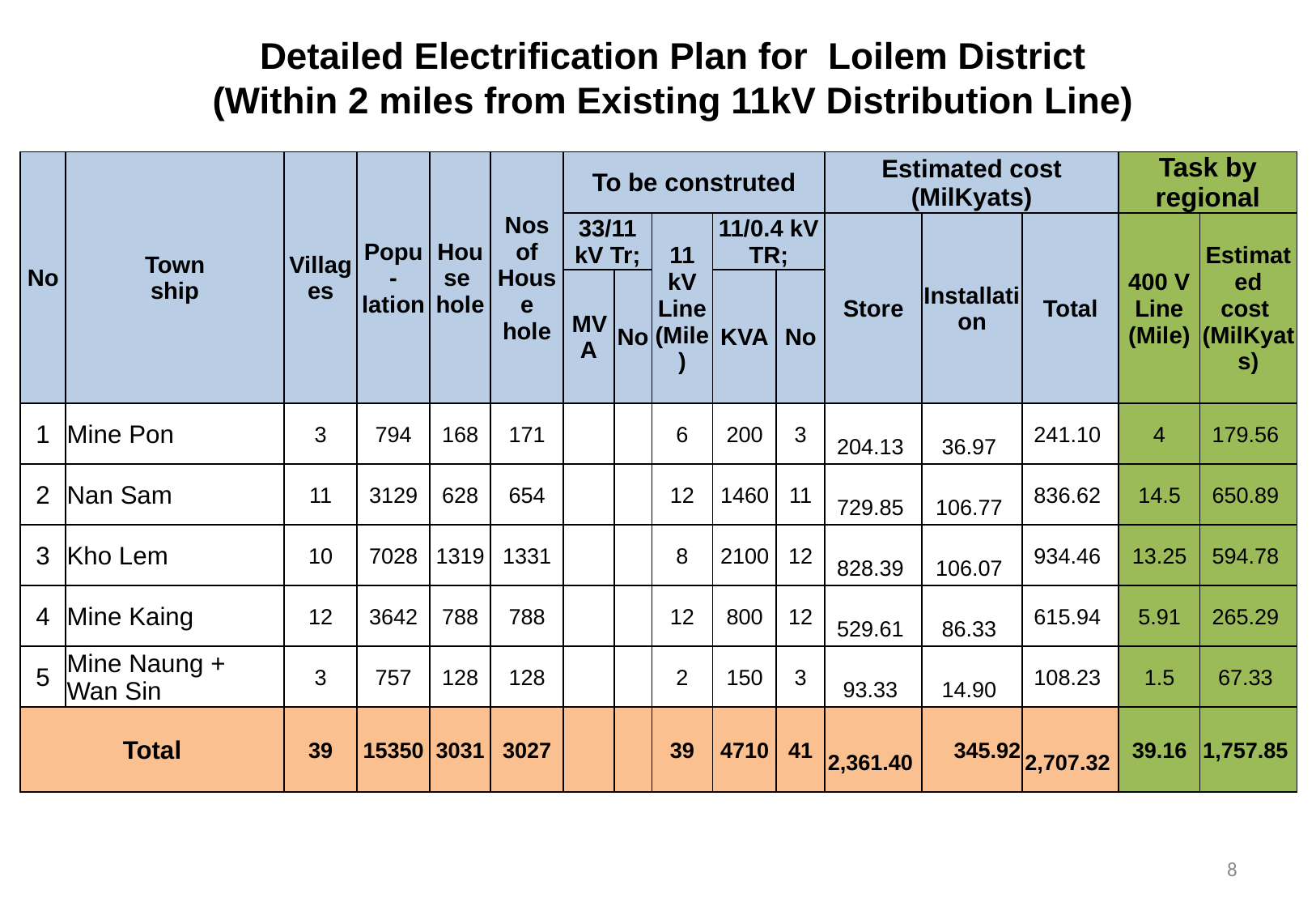

Detailed Electrification Plan for  Loilem District
(Within 2 miles from Existing 11kV Distribution Line)
| No | Town ship | Villages | Popu - lation | House hole | Nos of House hole | To be construted |  |  |  |  | Estimated cost (MilKyats) |  |  | Task by regional |  |
| --- | --- | --- | --- | --- | --- | --- | --- | --- | --- | --- | --- | --- | --- | --- | --- |
|  |  |  |  |  |  | 33/11 kV Tr; |  | 11 kV Line (Mile) | 11/0.4 kV TR; |  | Store | Installation | Total | 400 V Line (Mile) | Estimated cost (MilKyats) |
|  |  |  |  |  |  | ‌MVA | No |  | ‌KVA | No |  |  |  |  |  |
| 1 | Mine Pon | 3 | 794 | 168 | 171 |  |  | 6 | 200 | 3 | 204.13 | 36.97 | 241.10 | 4 | 179.56 |
| 2 | Nan Sam | 11 | 3129 | 628 | 654 |  |  | 12 | 1460 | 11 | 729.85 | 106.77 | 836.62 | 14.5 | 650.89 |
| 3 | Kho Lem | 10 | 7028 | 1319 | 1331 |  |  | 8 | 2100 | 12 | 828.39 | 106.07 | 934.46 | 13.25 | 594.78 |
| 4 | Mine Kaing | 12 | 3642 | 788 | 788 |  |  | 12 | 800 | 12 | 529.61 | 86.33 | 615.94 | 5.91 | 265.29 |
| 5 | Mine Naung + Wan Sin | 3 | 757 | 128 | 128 |  |  | 2 | 150 | 3 | 93.33 | 14.90 | 108.23 | 1.5 | 67.33 |
| Total |  | 39 | 15350 | 3031 | 3027 |  |  | 39 | 4710 | 41 | 2,361.40 | 345.92 | 2,707.32 | 39.16 | 1,757.85 |
8